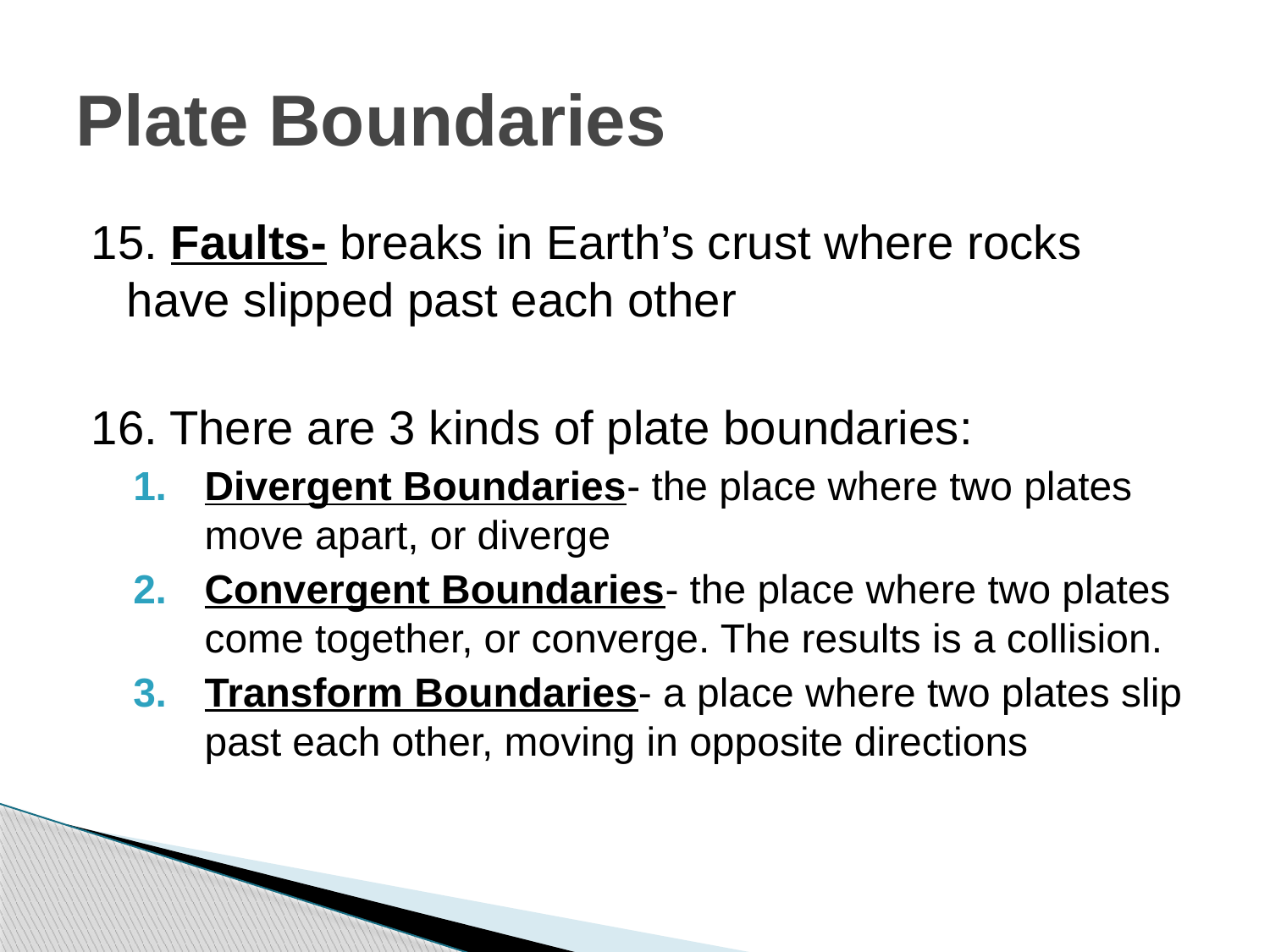

# Plate Boundaries
15. Faults- breaks in Earth’s crust where rocks     have slipped past each other

16. There are 3 kinds of plate boundaries:
Divergent Boundaries- the place where two plates move apart, or diverge
Convergent Boundaries- the place where two plates come together, or converge. The results is a collision.
Transform Boundaries- a place where two plates slip past each other, moving in opposite directions